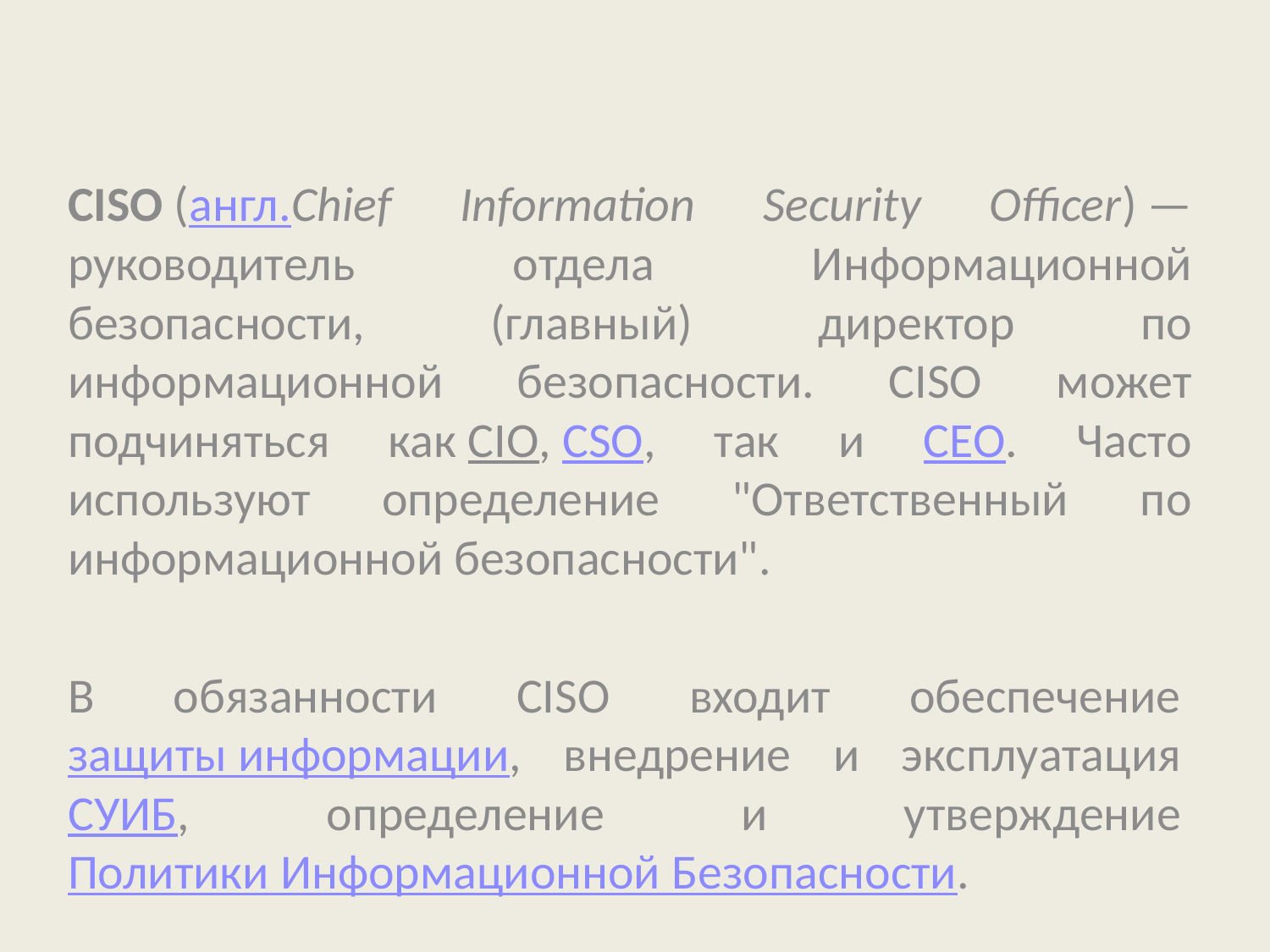

#
CISO (англ.Chief Information Security Officer) — руководитель отдела Информационной безопасности, (главный) директор по информационной безопасности. CISO может подчиняться как CIO, CSO, так и CEO. Часто используют определение "Ответственный по информационной безопасности".

В обязанности CISO входит обеспечение защиты информации, внедрение и эксплуатация СУИБ, определение и утверждение Политики Информационной Безопасности.